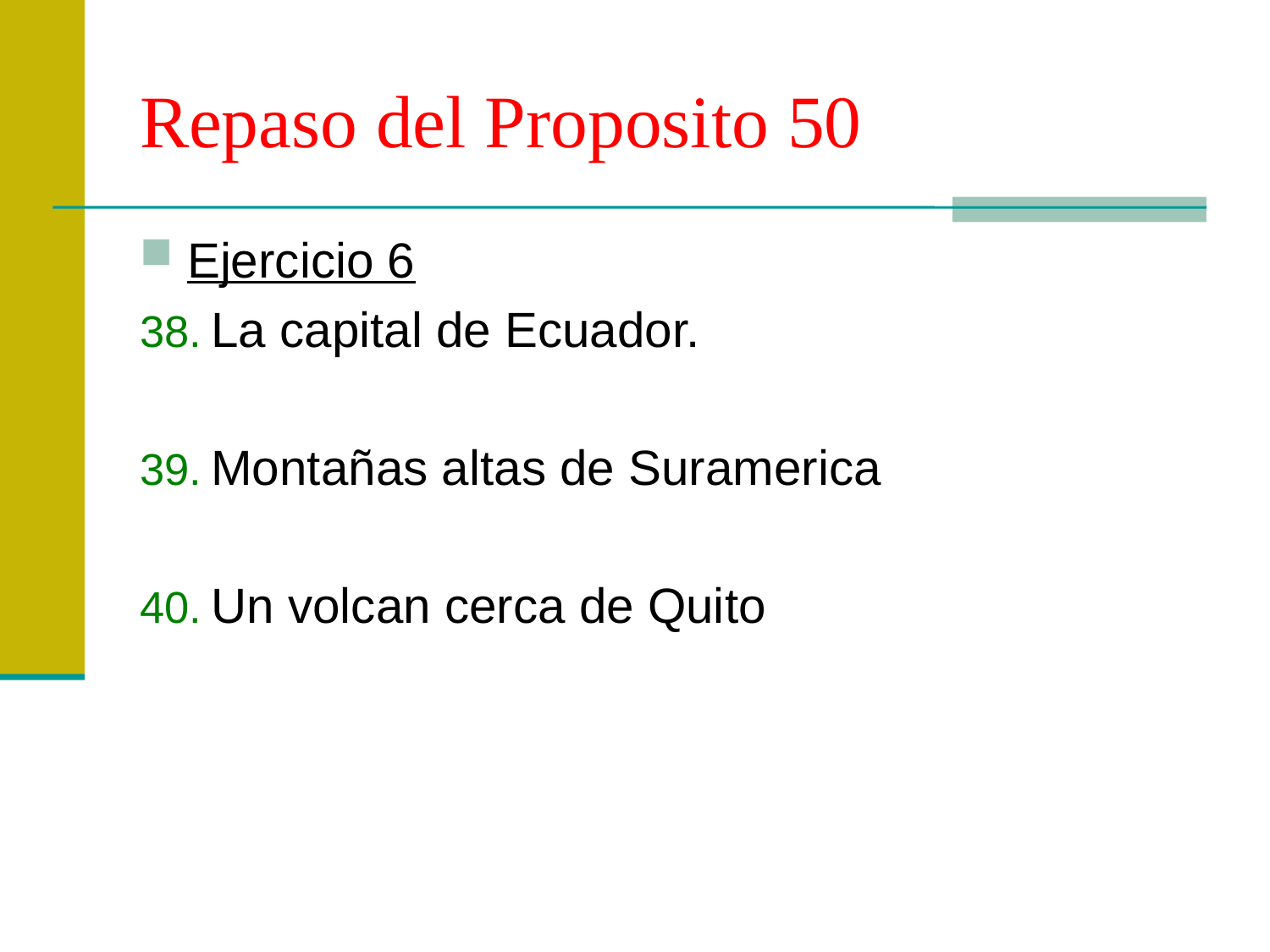

# Repaso del Proposito 50
Ejercicio 6
La capital de Ecuador.

Montañas altas de Suramerica

Un volcan cerca de Quito